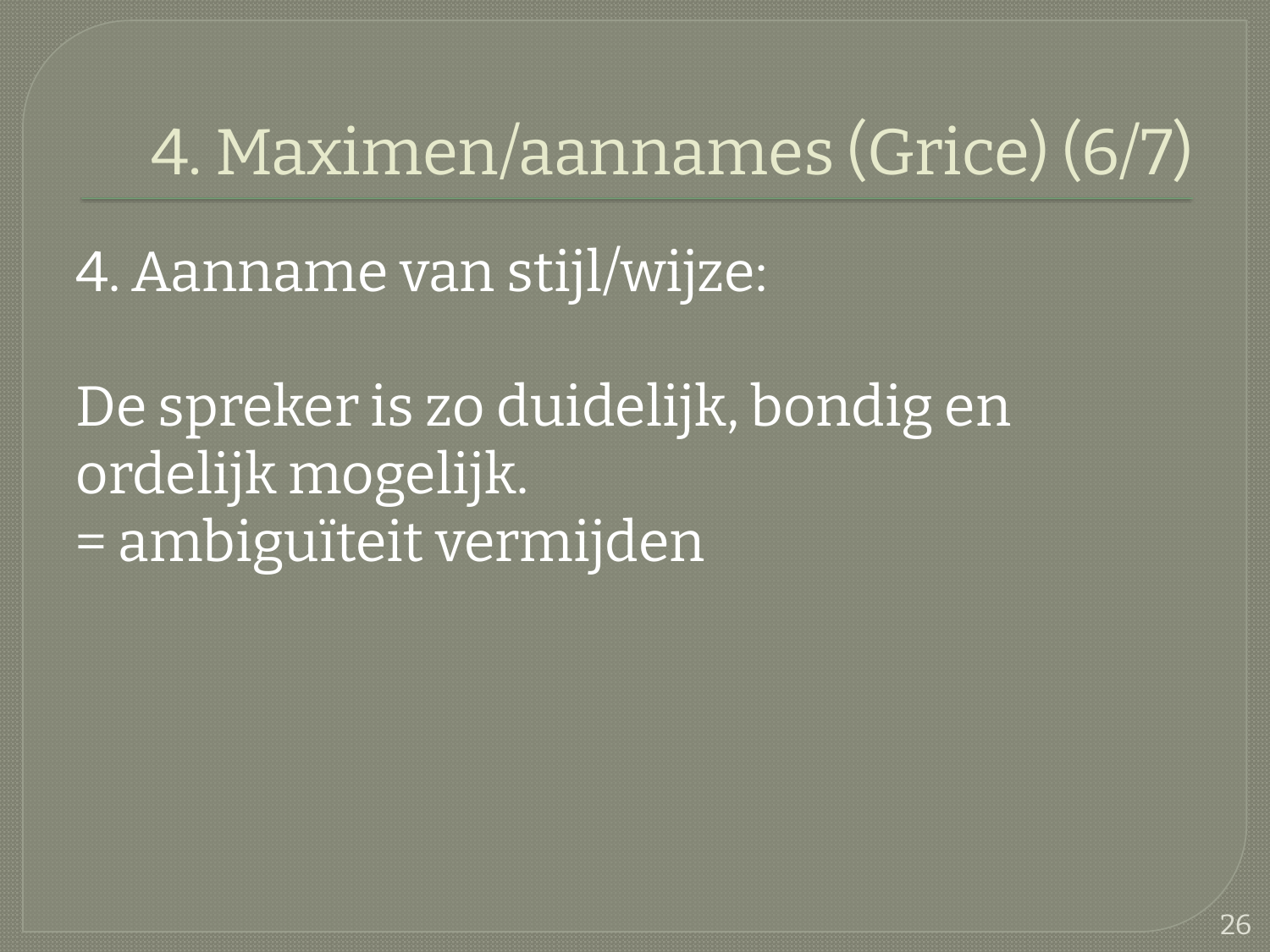

# 4. Maximen/aannames (Grice) (6/7)
4. Aanname van stijl/wijze:

De spreker is zo duidelijk, bondig en ordelijk mogelijk.
= ambiguïteit vermijden
26